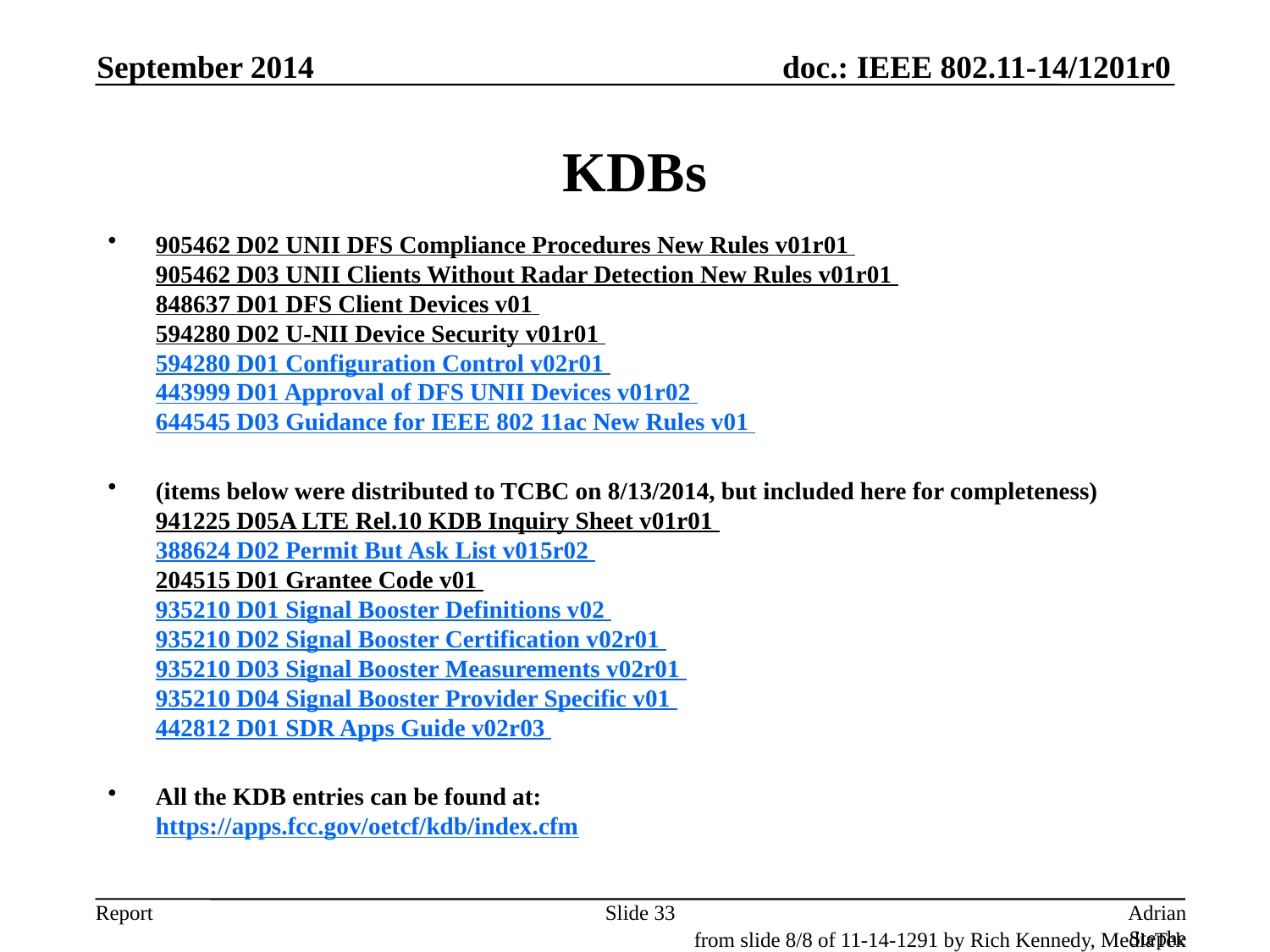

September 2014
# KDBs
905462 D02 UNII DFS Compliance Procedures New Rules v01r01 
905462 D03 UNII Clients Without Radar Detection New Rules v01r01 
848637 D01 DFS Client Devices v01 
594280 D02 U-NII Device Security v01r01 
594280 D01 Configuration Control v02r01 
443999 D01 Approval of DFS UNII Devices v01r02 
644545 D03 Guidance for IEEE 802 11ac New Rules v01

(items below were distributed to TCBC on 8/13/2014, but included here for completeness)
941225 D05A LTE Rel.10 KDB Inquiry Sheet v01r01 
388624 D02 Permit But Ask List v015r02 
204515 D01 Grantee Code v01 
935210 D01 Signal Booster Definitions v02 
935210 D02 Signal Booster Certification v02r01 
935210 D03 Signal Booster Measurements v02r01 
935210 D04 Signal Booster Provider Specific v01 
442812 D01 SDR Apps Guide v02r03

All the KDB entries can be found at:
https://apps.fcc.gov/oetcf/kdb/index.cfm
Slide 33
Adrian Stephens, Intel Corporation
from slide 8/8 of 11-14-1291 by Rich Kennedy, MediaTek